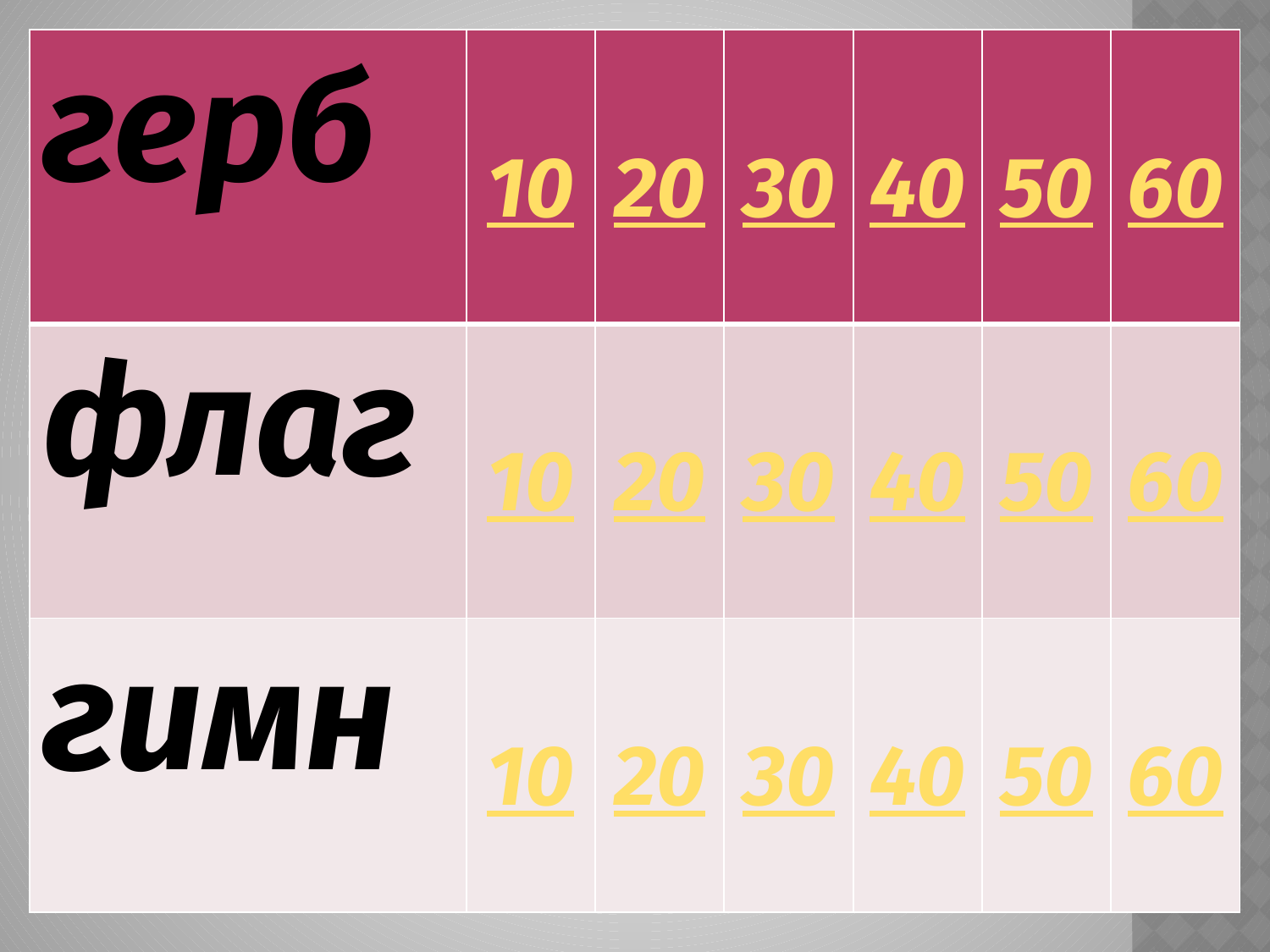

| герб | 10 | 20 | 30 | 40 | 50 | 60 |
| --- | --- | --- | --- | --- | --- | --- |
| флаг | 10 | 20 | 30 | 40 | 50 | 60 |
| гимн | 10 | 20 | 30 | 40 | 50 | 60 |
#